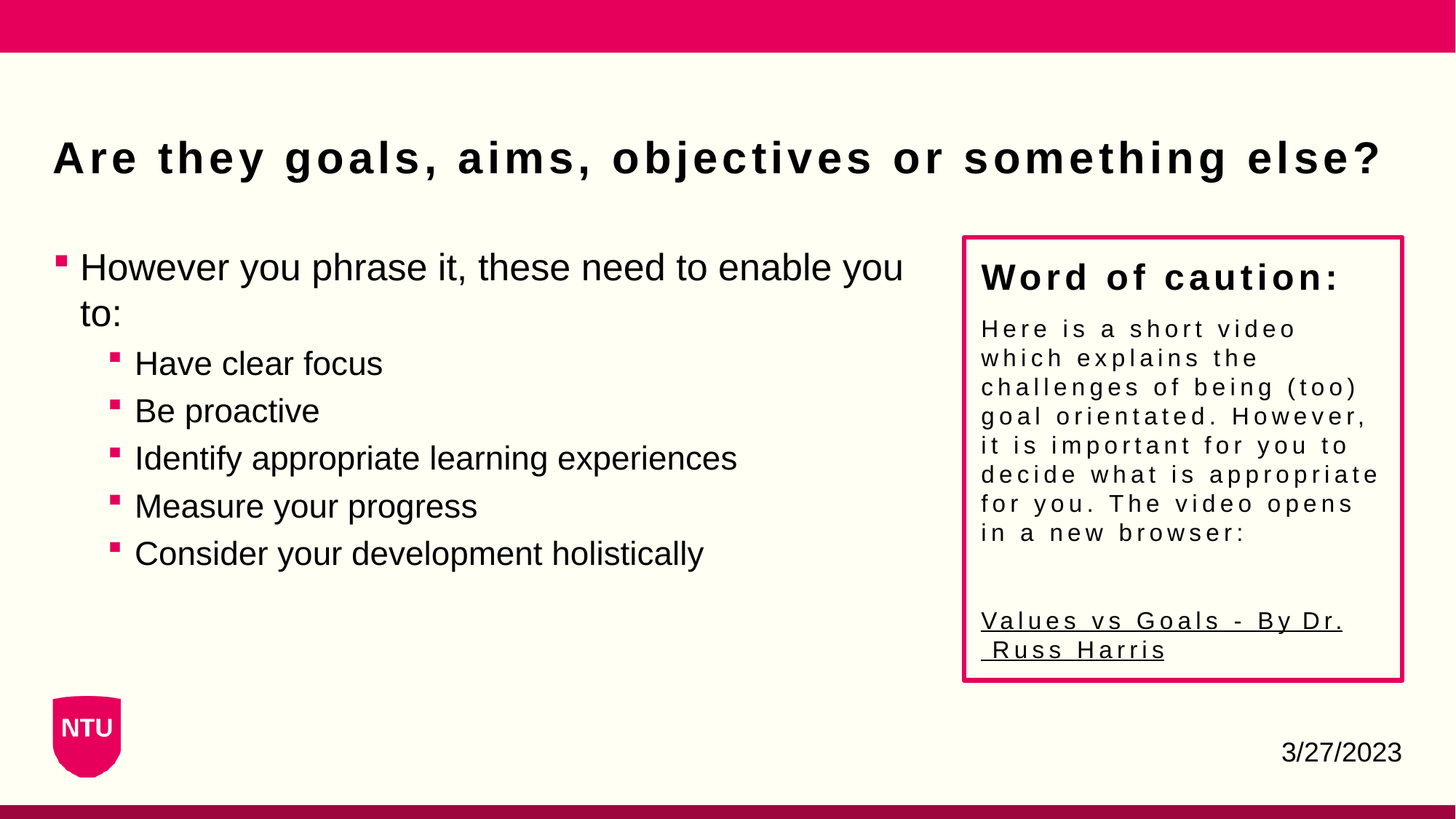

# Are they goals, aims, objectives or something else?
However you phrase it, these need to enable you to:
Have clear focus
Be proactive
Identify appropriate learning experiences
Measure your progress
Consider your development holistically

Here is a short video which explains the challenges of being (too) goal orientated. However, it is important for you to decide what is appropriate for you. The video opens in a new browser:

Values vs Goals - By Dr. Russ Harris
Word of caution:
3/27/2023